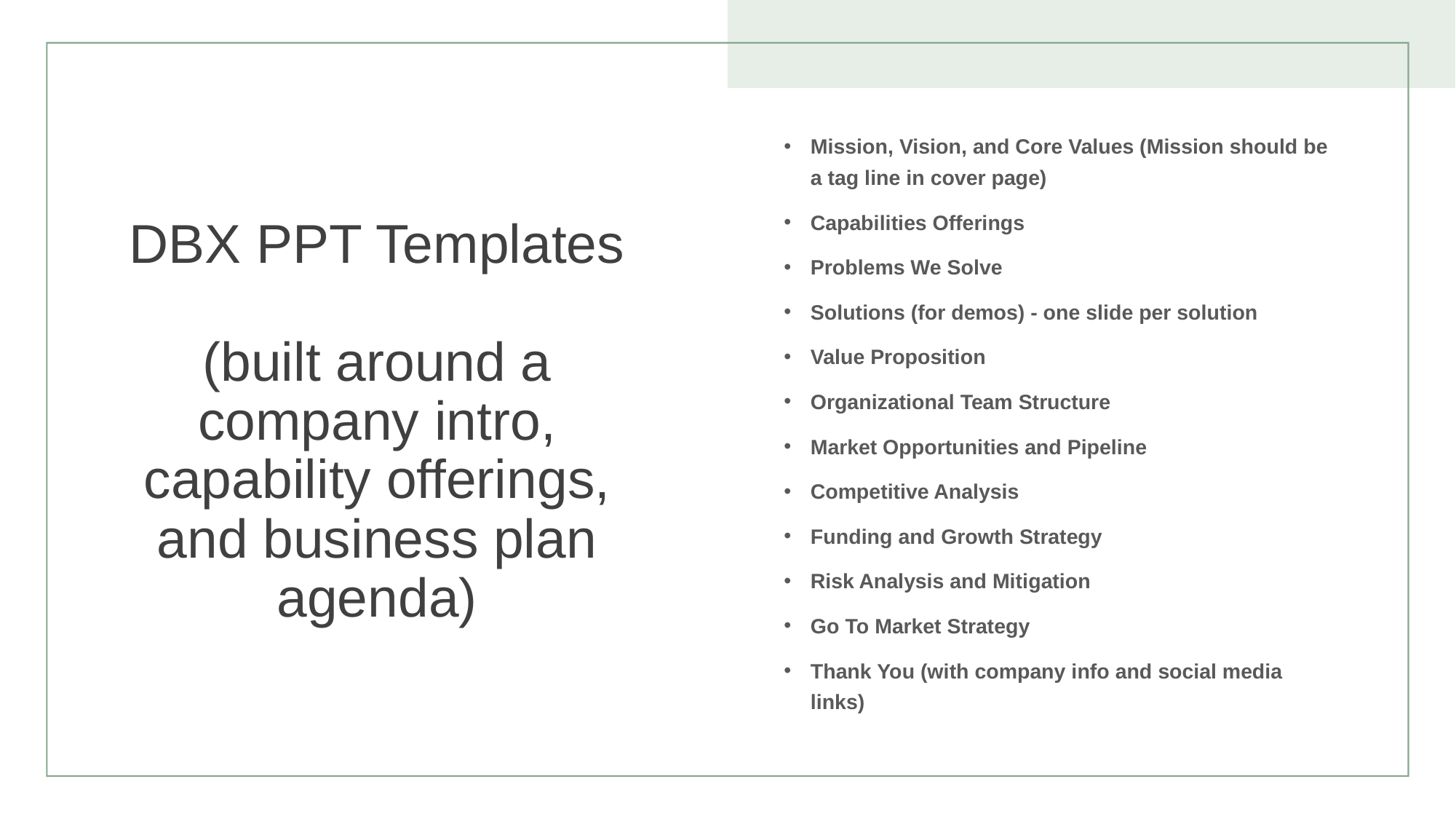

# DBX PPT Templates (built around a company intro, capability offerings, and business plan agenda)
Mission, Vision, and Core Values (Mission should be a tag line in cover page)
Capabilities Offerings
Problems We Solve
Solutions (for demos) - one slide per solution
Value Proposition
Organizational Team Structure
Market Opportunities and Pipeline
Competitive Analysis
Funding and Growth Strategy
Risk Analysis and Mitigation
Go To Market Strategy
Thank You (with company info and social media links)